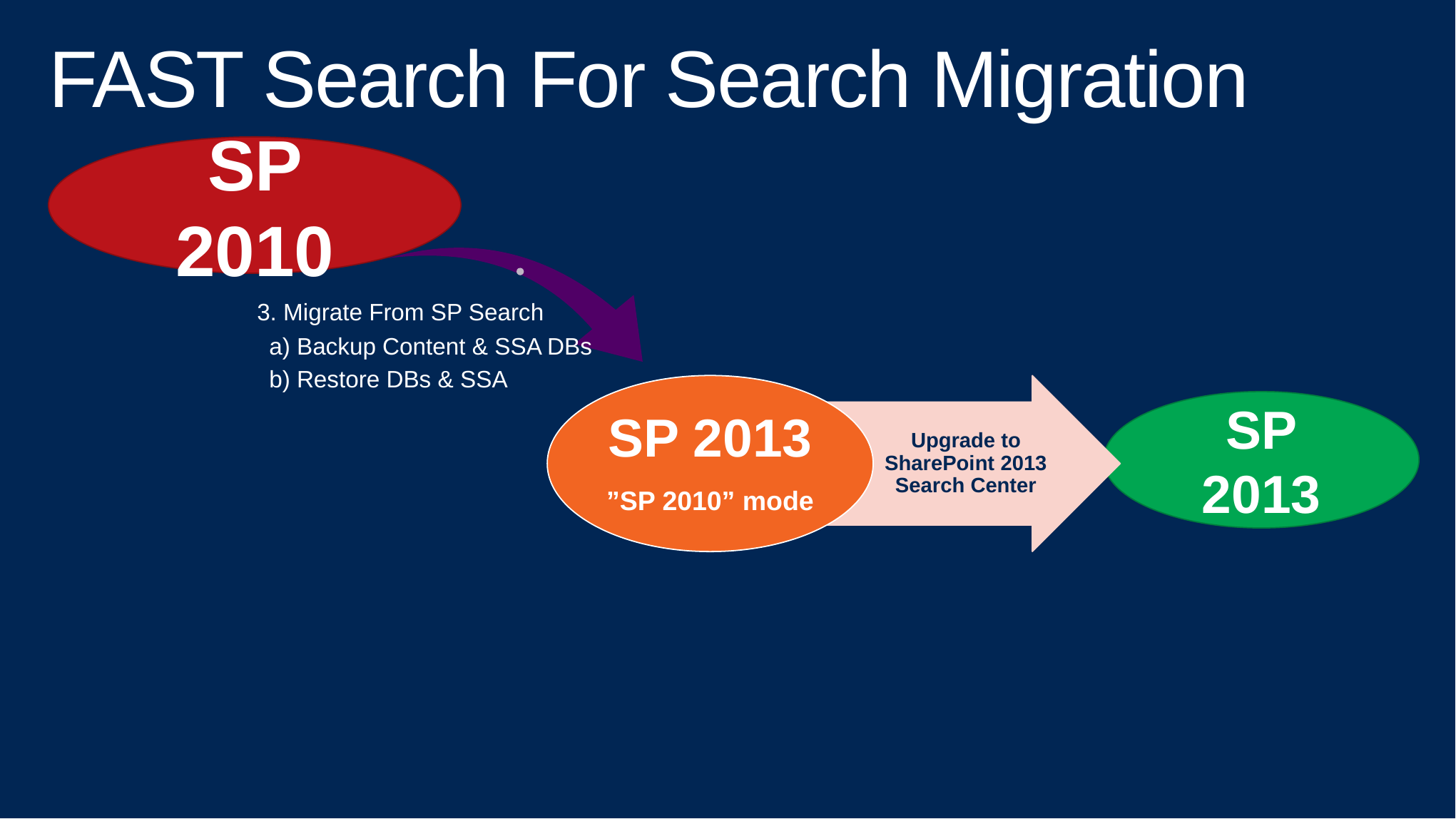

# FAST Search For Search Migration
SP 2010

3. Migrate From SP Search
a) Backup Content & SSA DBs
b) Restore DBs & SSA
SP 2013
”SP 2010” mode
Upgrade to SharePoint 2013 Search Center
SP 2013